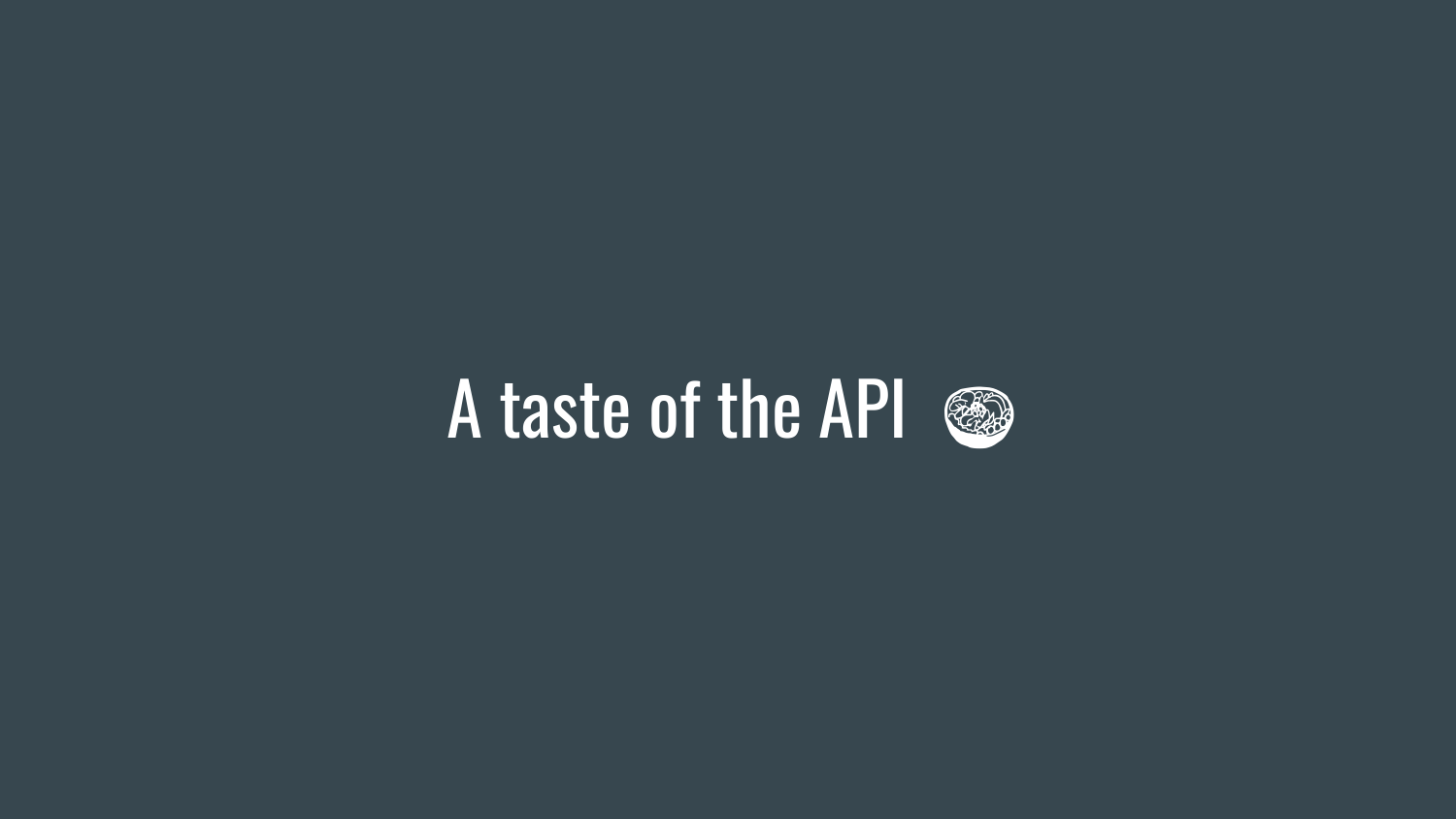

# A taste of the API  🍲